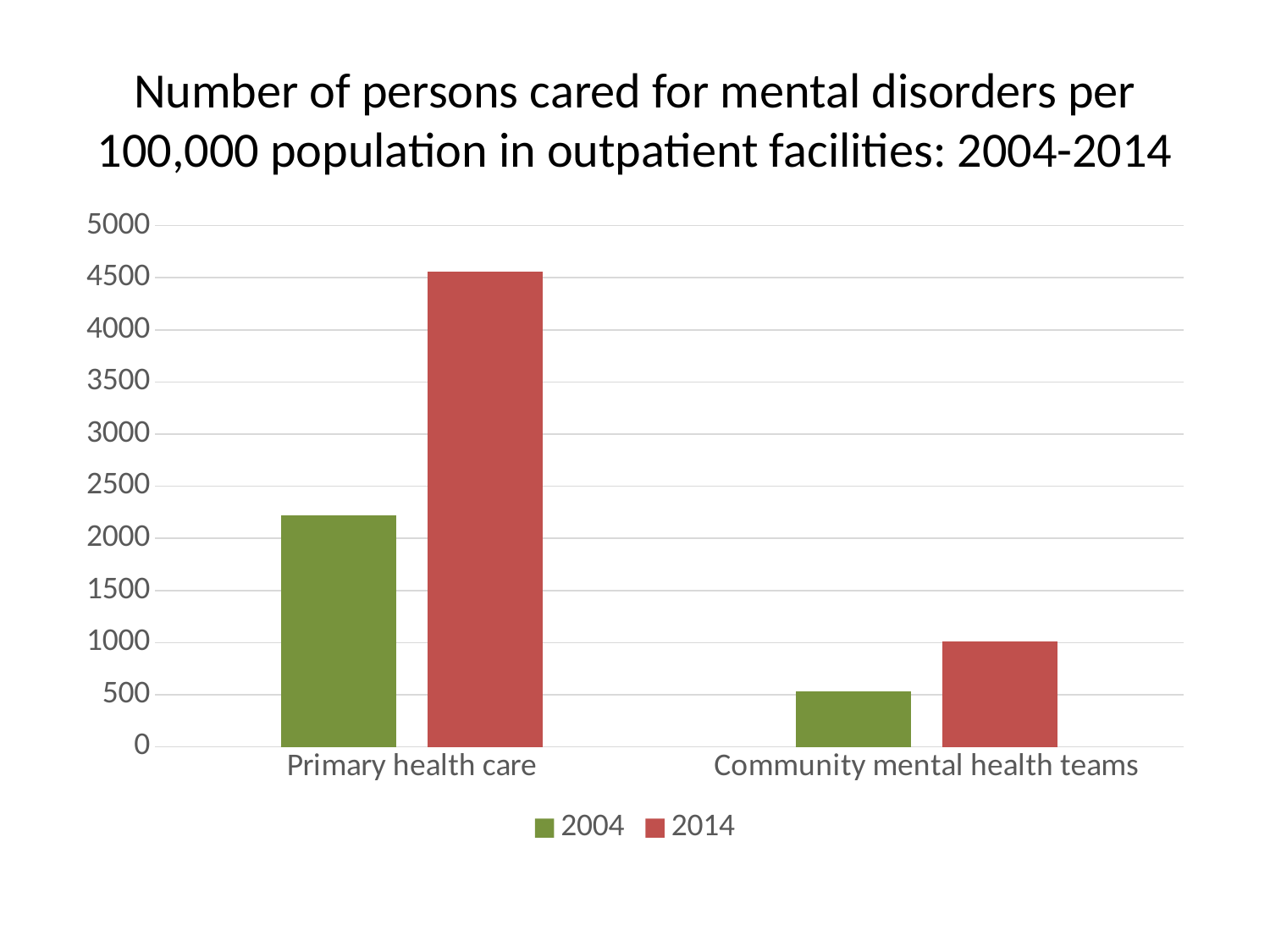

# Number of persons cared for mental disorders per 100,000 population in outpatient facilities: 2004-2014

### Chart

| Category | 2004 | 2014 |
|---|---|---|
| Primary health care | 2217.0 | 4559.0 |
| Community mental health teams | 535.0 | 1014.0 |